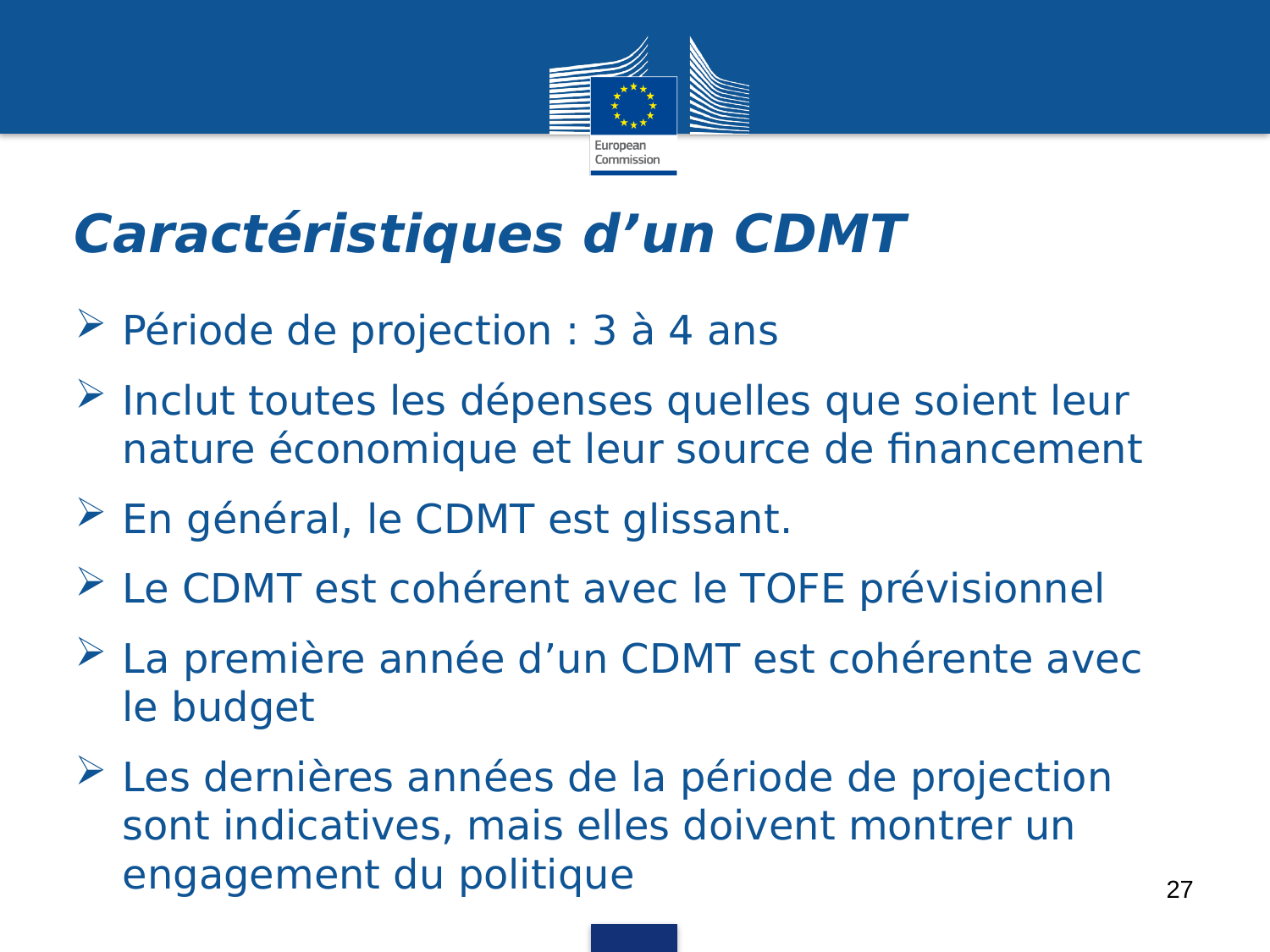

# Caractéristiques d’un CDMT
Période de projection : 3 à 4 ans
Inclut toutes les dépenses quelles que soient leur nature économique et leur source de financement
En général, le CDMT est glissant.
Le CDMT est cohérent avec le TOFE prévisionnel
La première année d’un CDMT est cohérente avec le budget
Les dernières années de la période de projection sont indicatives, mais elles doivent montrer un engagement du politique

27